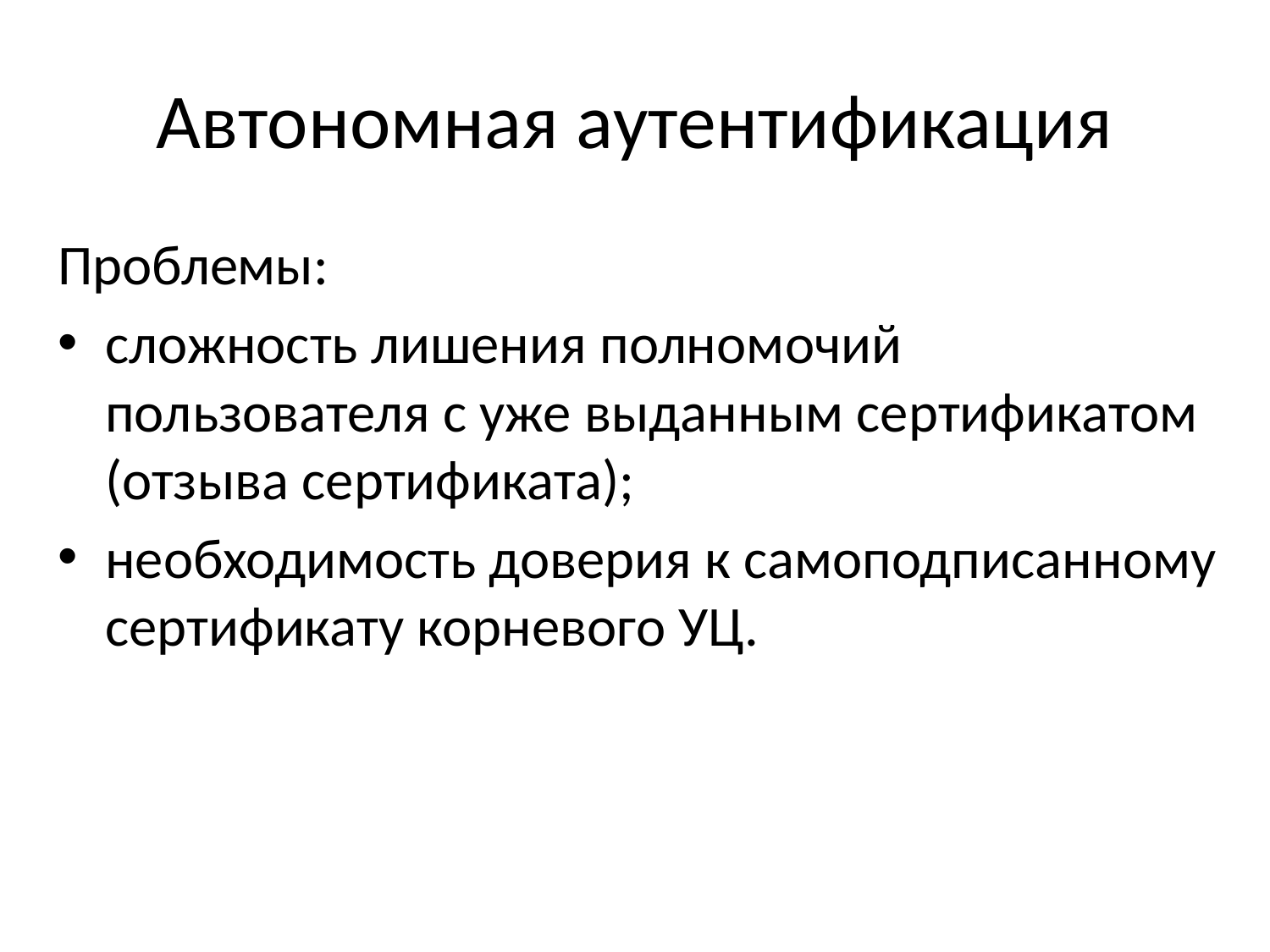

# Автономная аутентификация
Проблемы:
сложность лишения полномочий пользователя с уже выданным сертификатом (отзыва сертификата);
необходимость доверия к самоподписанному сертификату корневого УЦ.